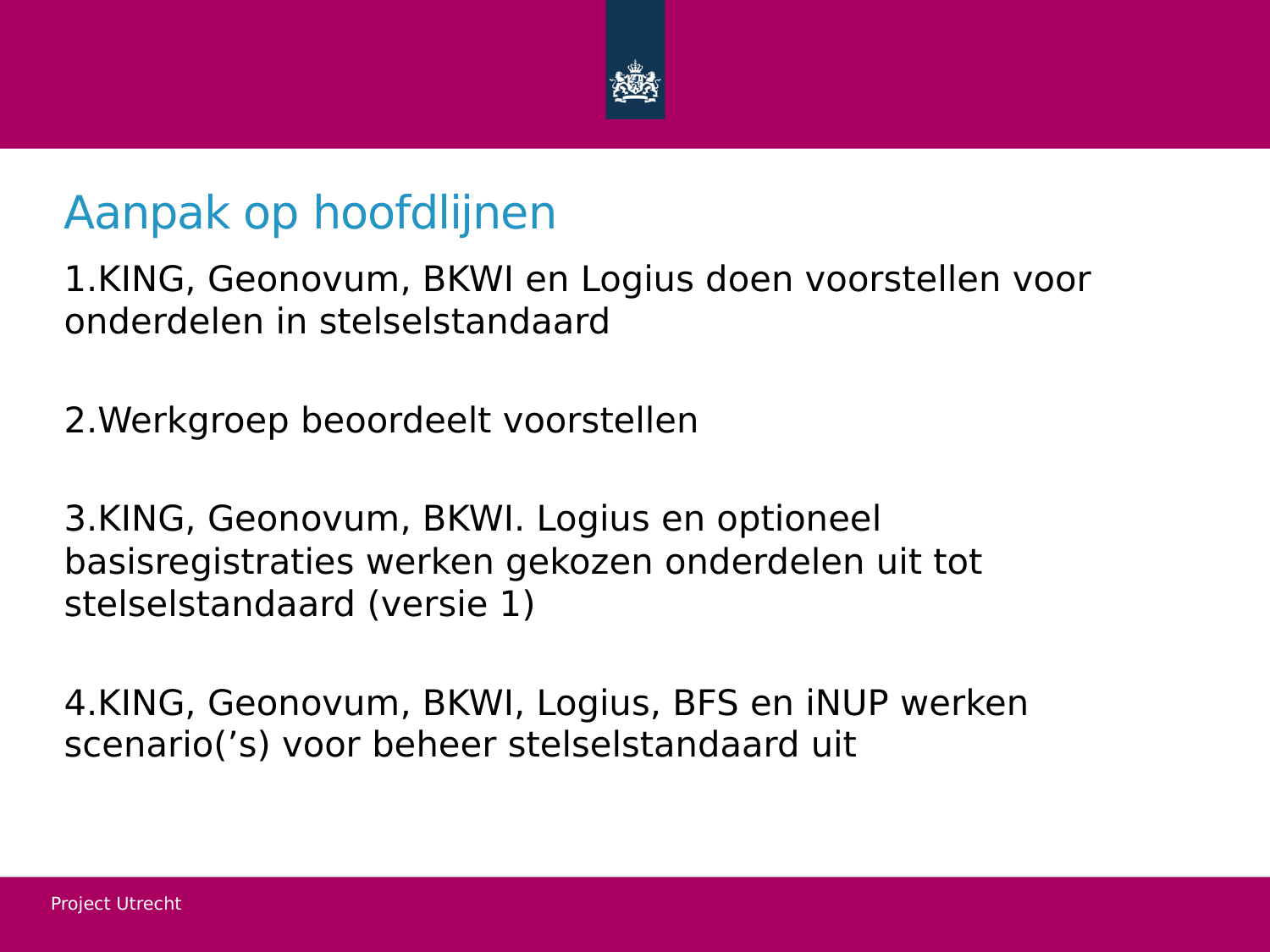

# Aanpak op hoofdlijnen

KING, Geonovum, BKWI en Logius doen voorstellen voor onderdelen in stelselstandaard

Werkgroep beoordeelt voorstellen

KING, Geonovum, BKWI. Logius en optioneel basisregistraties werken gekozen onderdelen uit tot stelselstandaard (versie 1)

KING, Geonovum, BKWI, Logius, BFS en iNUP werken scenario(’s) voor beheer stelselstandaard uit
8